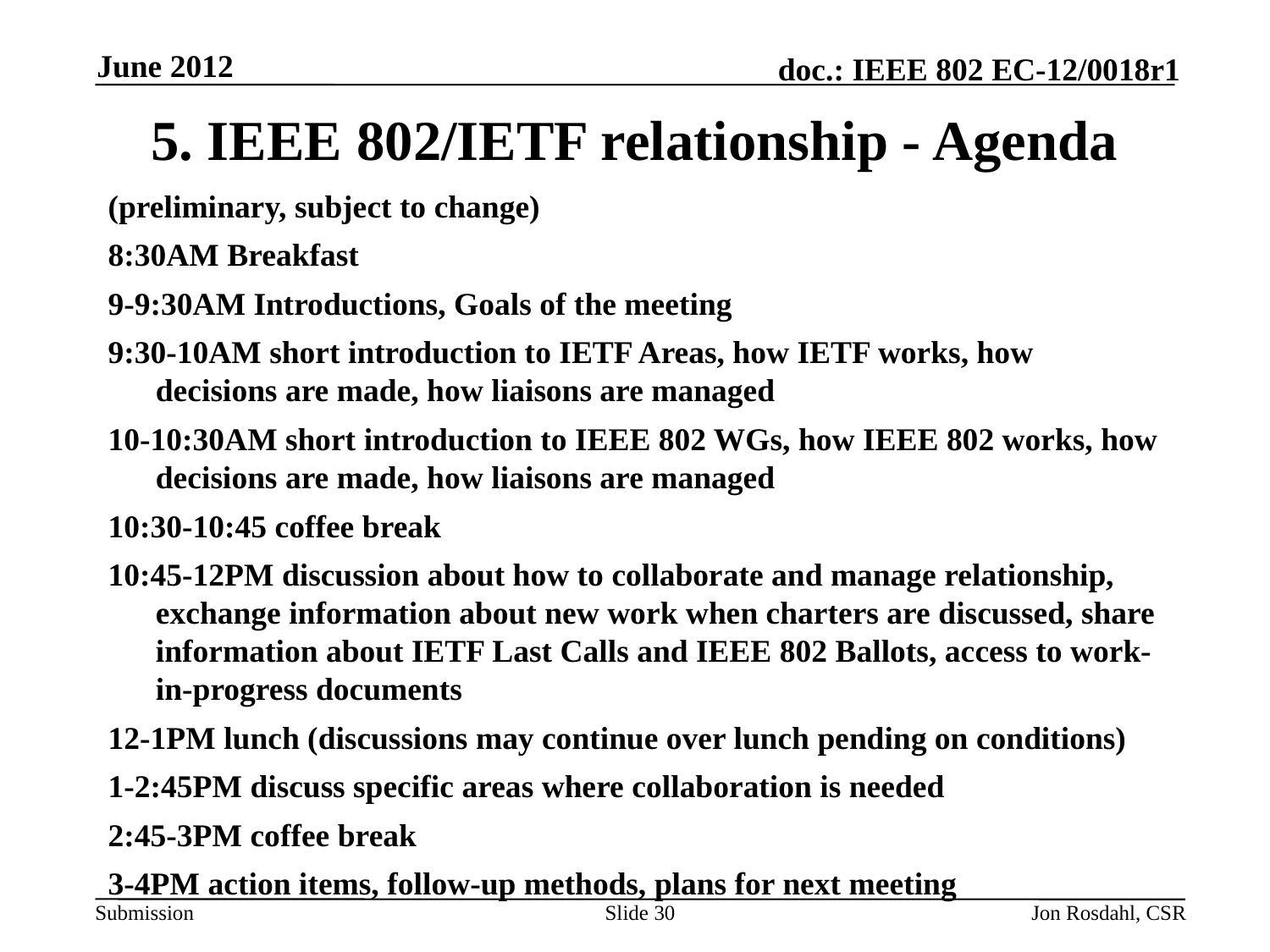

June 2012
# 5. IEEE 802/IETF relationship - Agenda
(preliminary, subject to change)
8:30AM Breakfast
9-9:30AM Introductions, Goals of the meeting
9:30-10AM short introduction to IETF Areas, how IETF works, how decisions are made, how liaisons are managed
10-10:30AM short introduction to IEEE 802 WGs, how IEEE 802 works, how decisions are made, how liaisons are managed
10:30-10:45 coffee break
10:45-12PM discussion about how to collaborate and manage relationship, exchange information about new work when charters are discussed, share information about IETF Last Calls and IEEE 802 Ballots, access to work-in-progress documents
12-1PM lunch (discussions may continue over lunch pending on conditions)
1-2:45PM discuss specific areas where collaboration is needed
2:45-3PM coffee break
3-4PM action items, follow-up methods, plans for next meeting

Slide 30
Jon Rosdahl, CSR